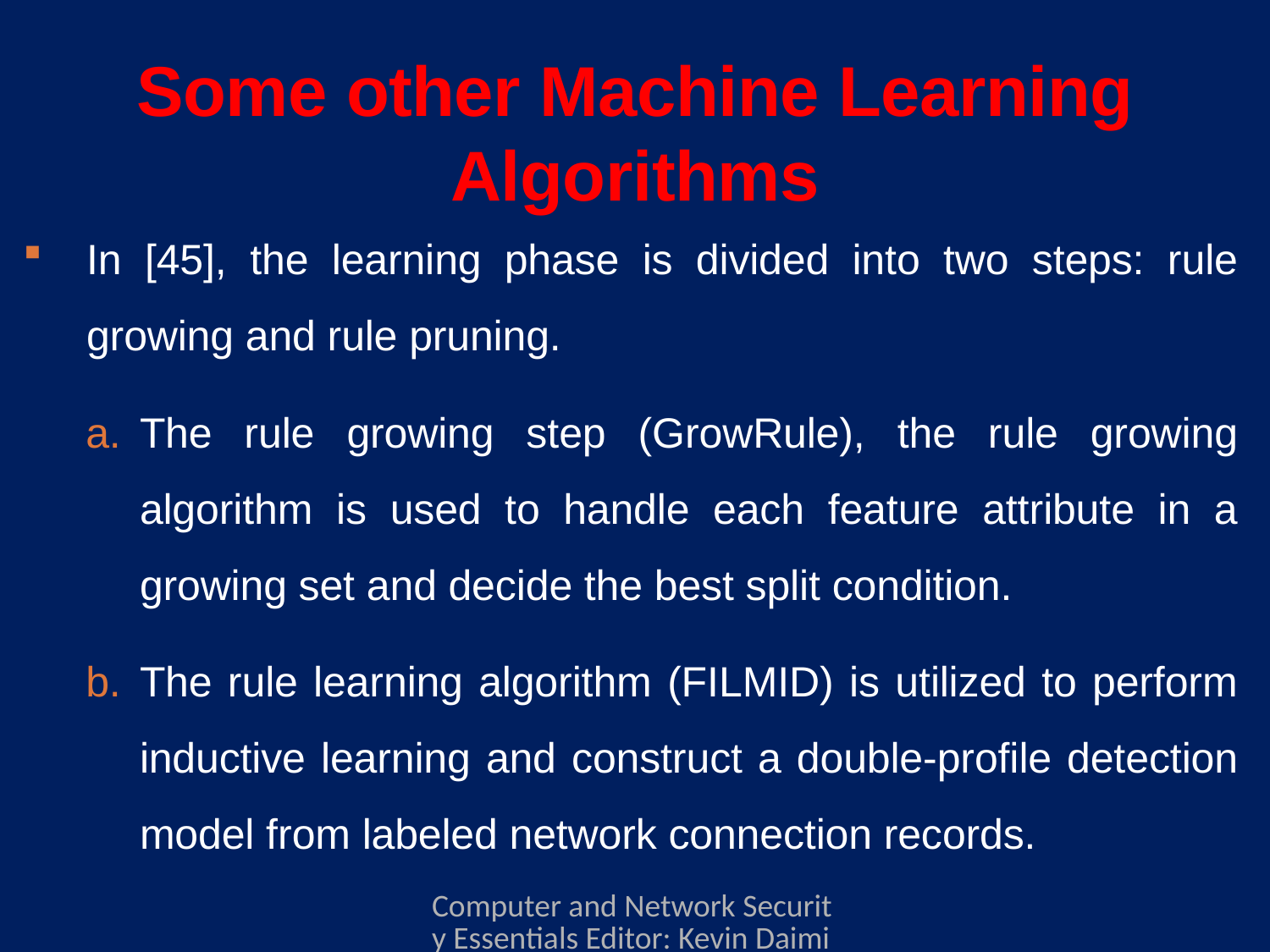

# Some other Machine Learning Algorithms
In [45], the learning phase is divided into two steps: rule growing and rule pruning.
The rule growing step (GrowRule), the rule growing algorithm is used to handle each feature attribute in a growing set and decide the best split condition.
The rule learning algorithm (FILMID) is utilized to perform inductive learning and construct a double-profile detection model from labeled network connection records.
Computer and Network Security Essentials Editor: Kevin Daimi Associate Editors: Guillermo Francia, Levent Ertaul, Luis H. Encinas, Eman El-Sheikh Published by Springer